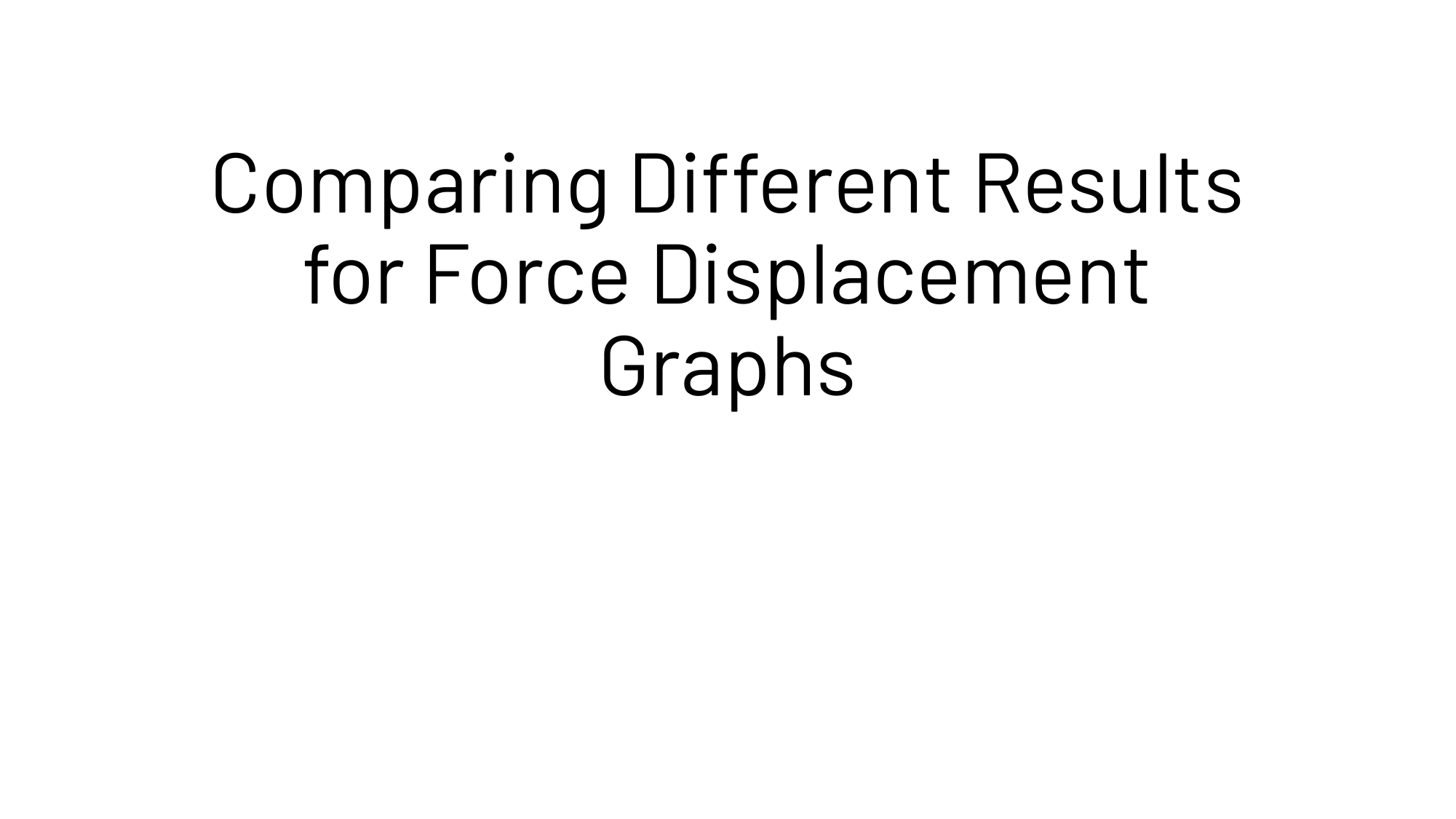

# Comparing Different Results for Force Displacement Graphs